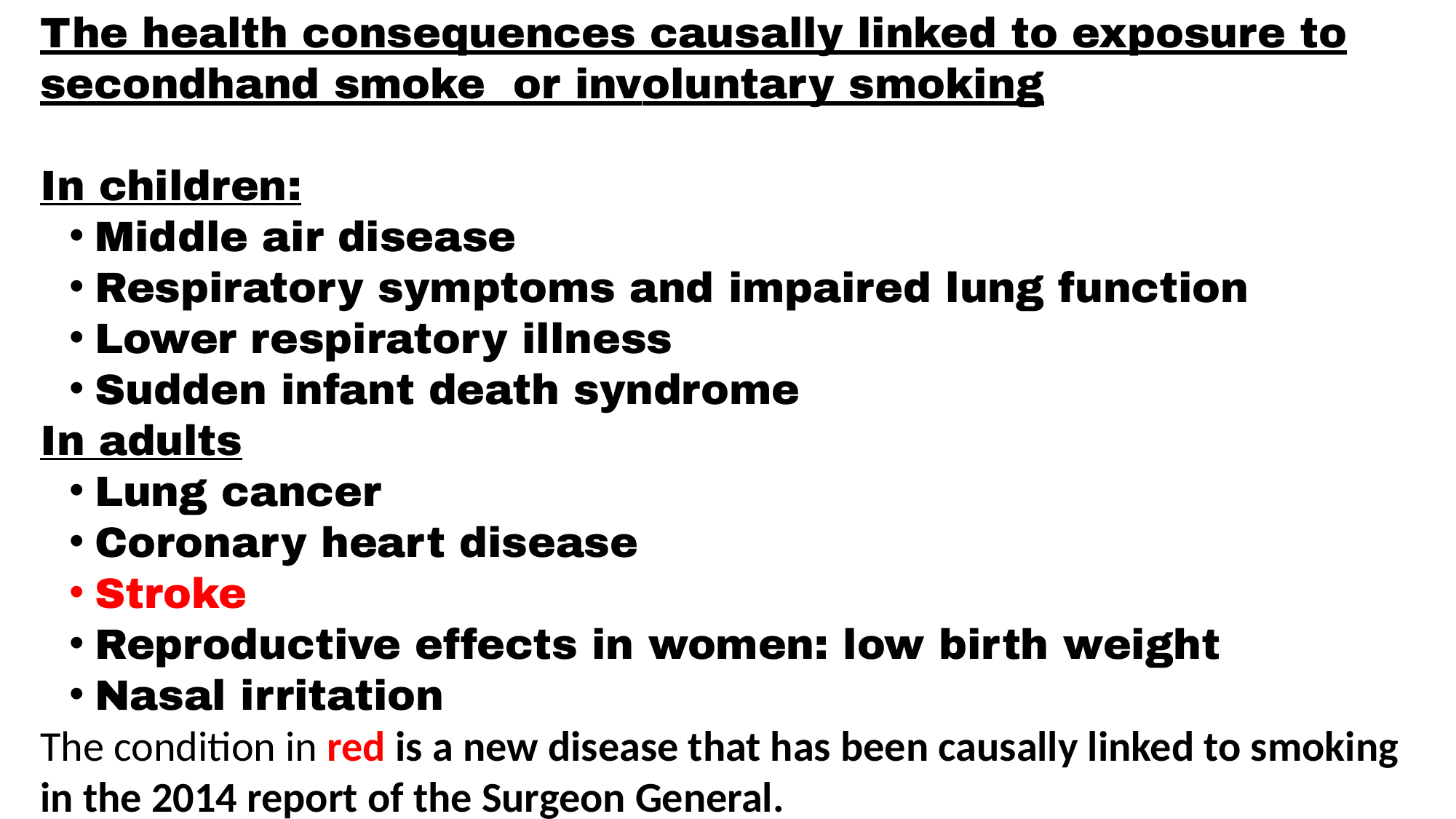

The health consequences causally linked to exposure to secondhand smoke  or involuntary smoking

In children:
Middle air disease
Respiratory symptoms and impaired lung function
Lower respiratory illness
Sudden infant death syndrome
In adults
Lung cancer
Coronary heart disease
Stroke
Reproductive effects in women: low birth weight
Nasal irritation
The condition in red is a new disease that has been causally linked to smoking in the 2014 report of the Surgeon General.